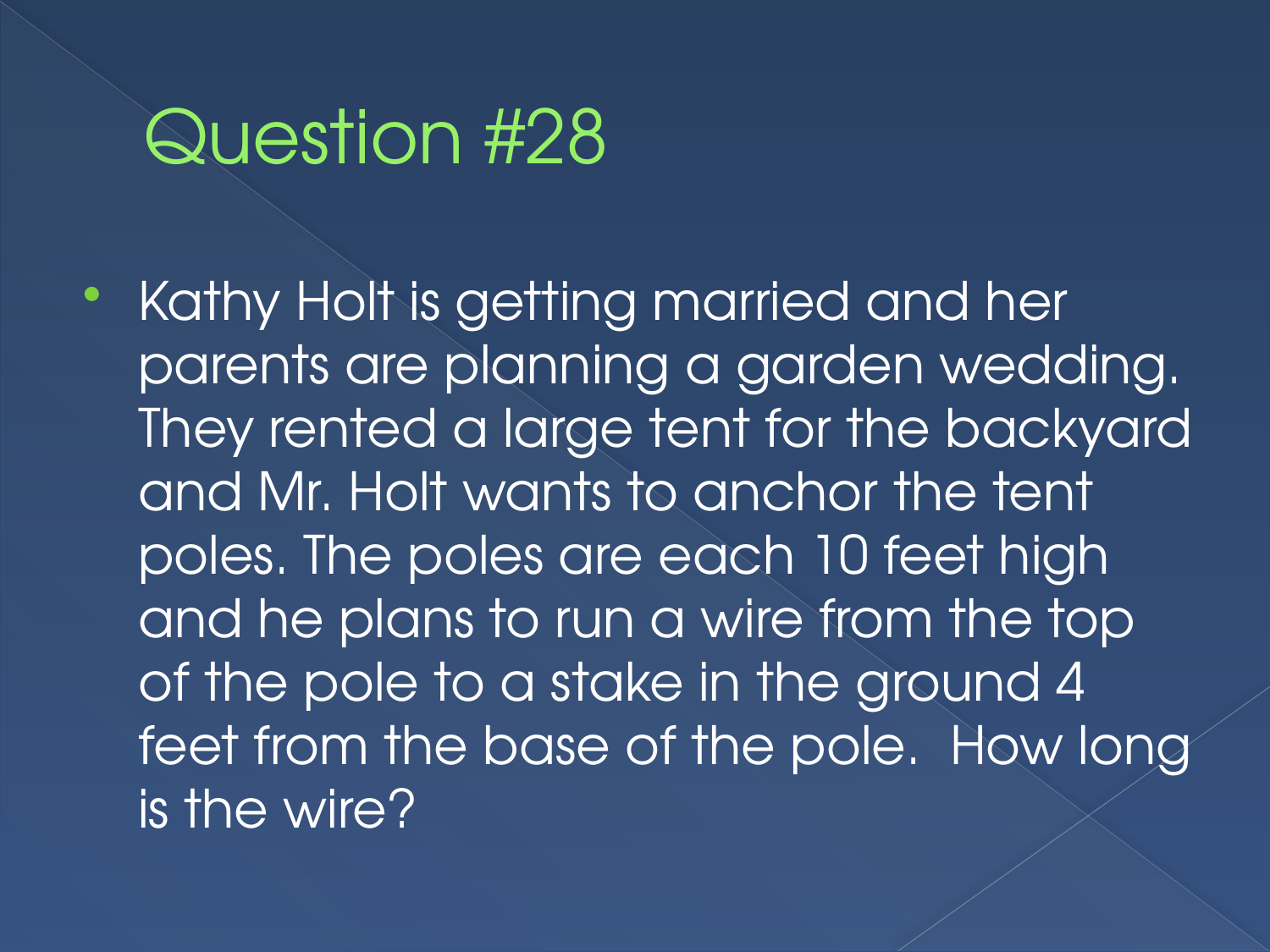

# Question #28
Kathy Holt is getting married and her parents are planning a garden wedding. They rented a large tent for the backyard and Mr. Holt wants to anchor the tent poles. The poles are each 10 feet high and he plans to run a wire from the top of the pole to a stake in the ground 4 feet from the base of the pole.  How long is the wire?